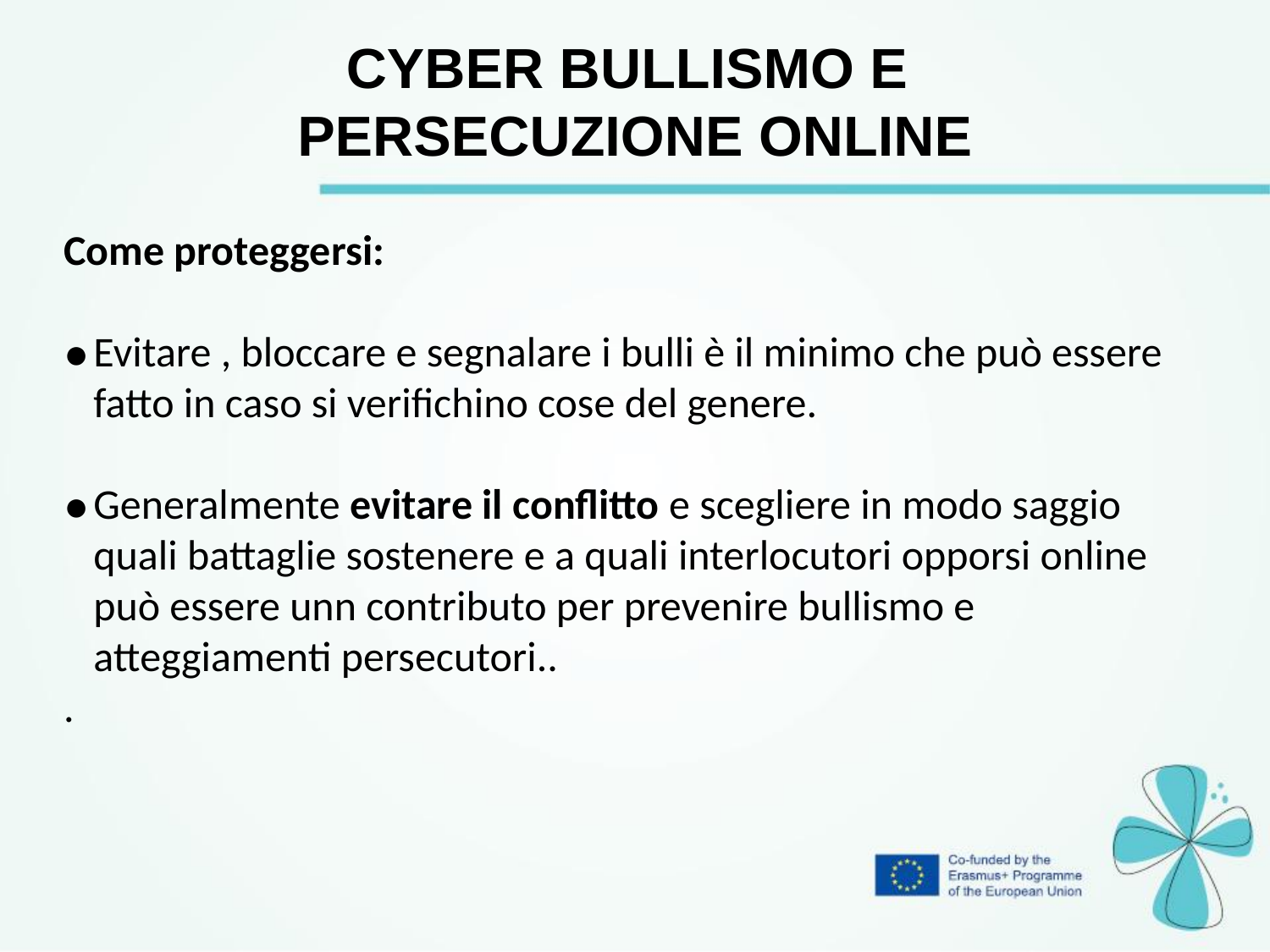

Cyber bullismo e
persecuzione online

Come proteggersi:

Evitare , bloccare e segnalare i bulli è il minimo che può essere fatto in caso si verifichino cose del genere.

Generalmente evitare il conflitto e scegliere in modo saggio quali battaglie sostenere e a quali interlocutori opporsi online può essere unn contributo per prevenire bullismo e atteggiamenti persecutori..
.